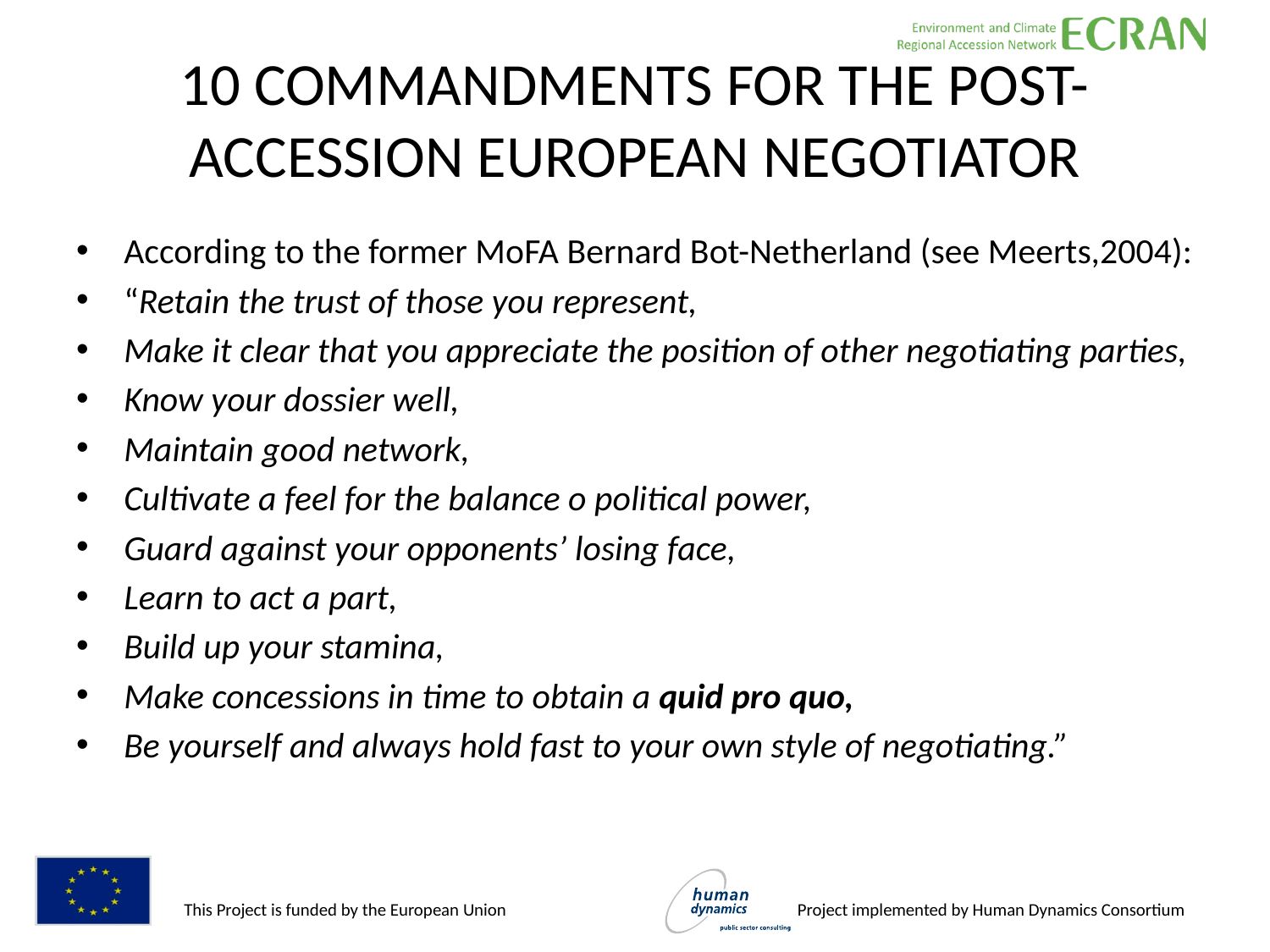

# 10 COMMANDMENTS FOR THE POST-ACCESSION EUROPEAN NEGOTIATOR
According to the former MoFA Bernard Bot-Netherland (see Meerts,2004):
“Retain the trust of those you represent,
Make it clear that you appreciate the position of other negotiating parties,
Know your dossier well,
Maintain good network,
Cultivate a feel for the balance o political power,
Guard against your opponents’ losing face,
Learn to act a part,
Build up your stamina,
Make concessions in time to obtain a quid pro quo,
Be yourself and always hold fast to your own style of negotiating.”